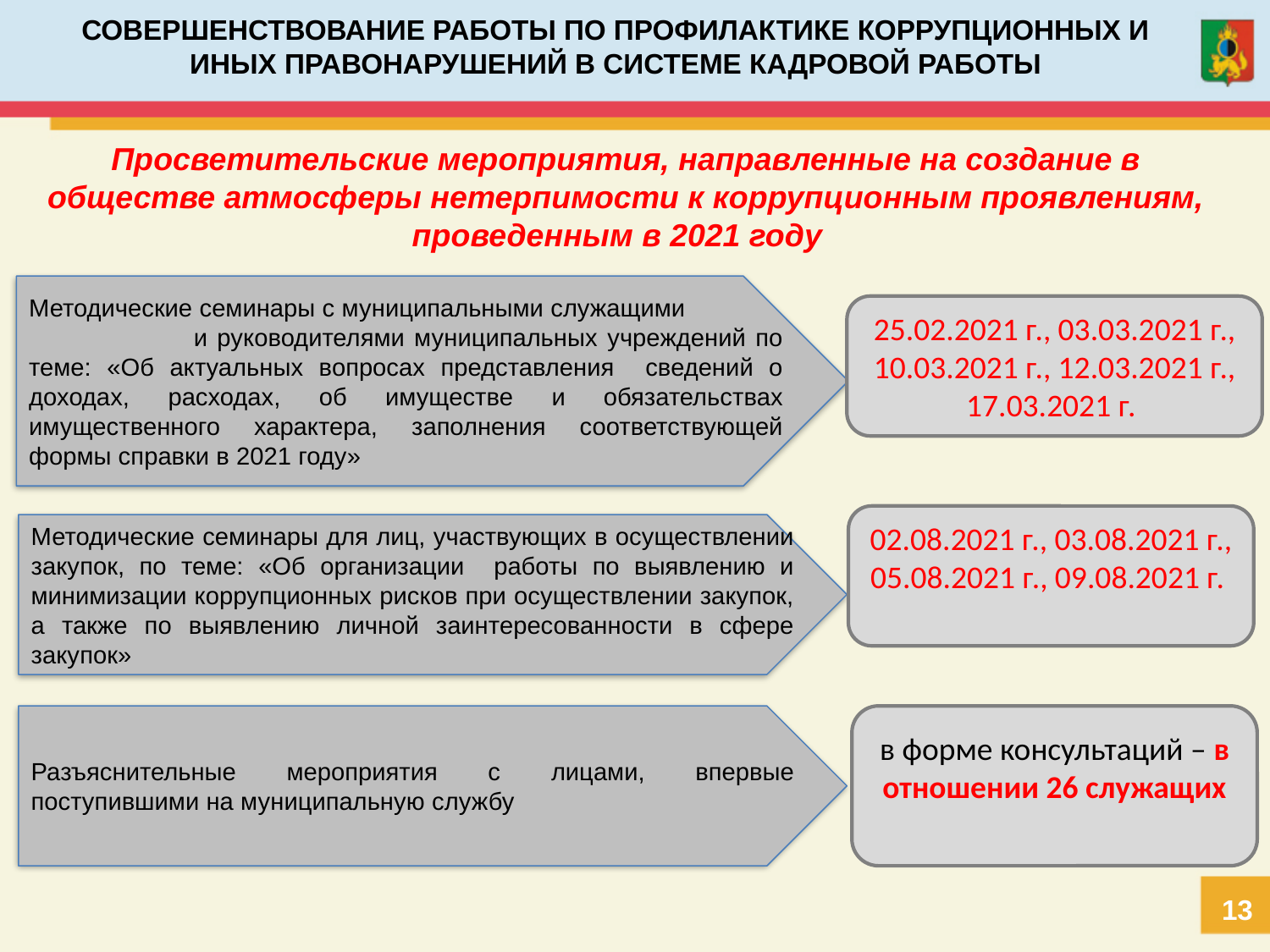

СОВЕРШЕНСТВОВАНИЕ РАБОТЫ ПО ПРОФИЛАКТИКЕ КОРРУПЦИОННЫХ И ИНЫХ ПРАВОНАРУШЕНИЙ В СИСТЕМЕ КАДРОВОЙ РАБОТЫ
Просветительские мероприятия, направленные на создание в обществе атмосферы нетерпимости к коррупционным проявлениям, проведенным в 2021 году
Методические семинары с муниципальными служащими                                и руководителями муниципальных учреждений по теме: «Об актуальных вопросах представления  сведений о доходах, расходах, об имуществе и обязательствах имущественного характера, заполнения соответствующей формы справки в 2021 году»
25.02.2021 г., 03.03.2021 г., 10.03.2021 г., 12.03.2021 г., 17.03.2021 г.
02.08.2021 г., 03.08.2021 г., 05.08.2021 г., 09.08.2021 г.

Методические семинары для лиц, участвующих в осуществлении закупок, по теме: «Об организации  работы по выявлению и минимизации коррупционных рисков при осуществлении закупок, а также по выявлению личной заинтересованности в сфере закупок»
Разъяснительные мероприятия с лицами, впервые поступившими на муниципальную службу
в форме консультаций – в отношении 26 служащих

13